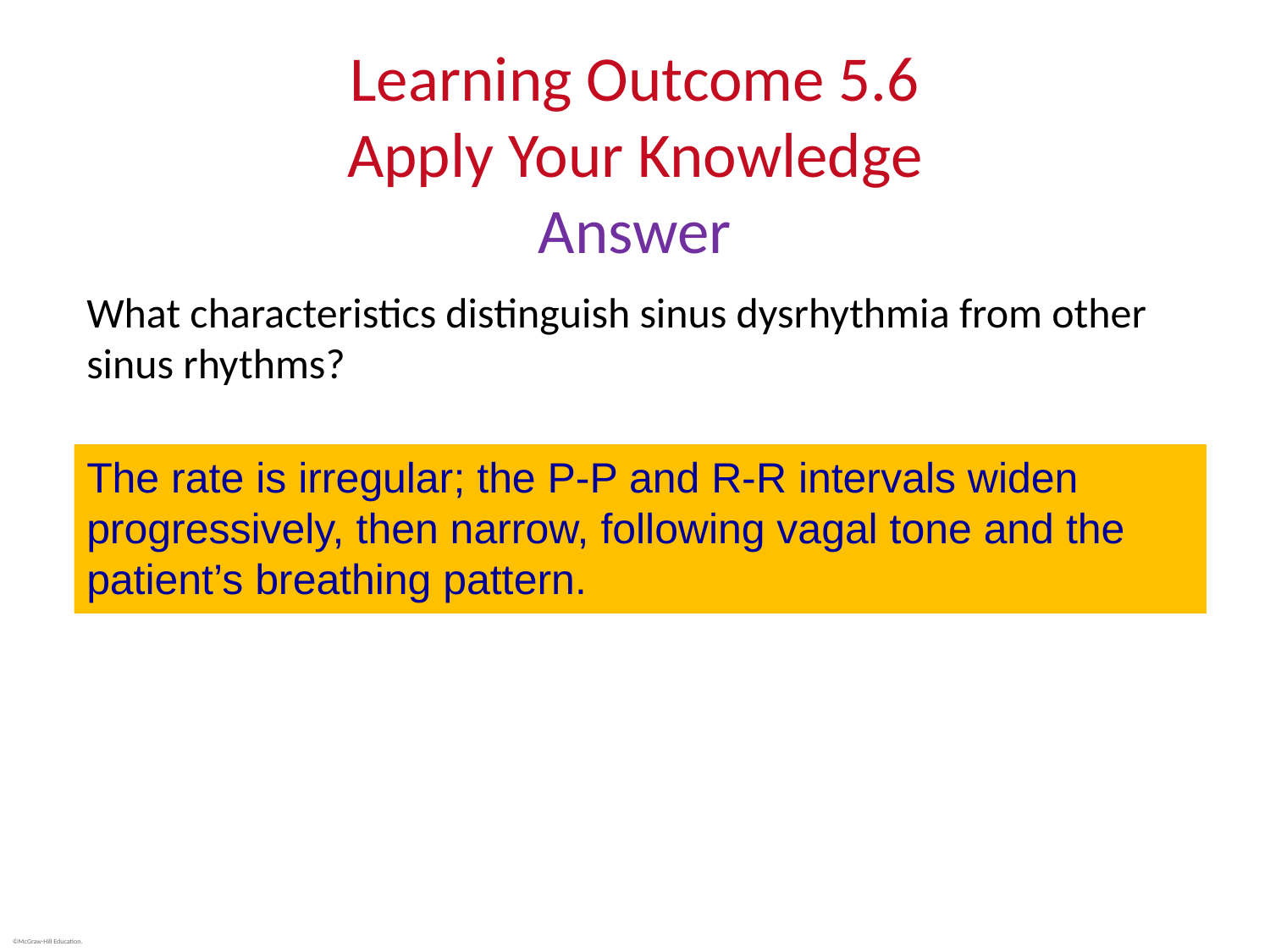

# Learning Outcome 5.6 Apply Your Knowledge Answer
What characteristics distinguish sinus dysrhythmia from other sinus rhythms?
The rate is irregular; the P-P and R-R intervals widen progressively, then narrow, following vagal tone and the patient’s breathing pattern.